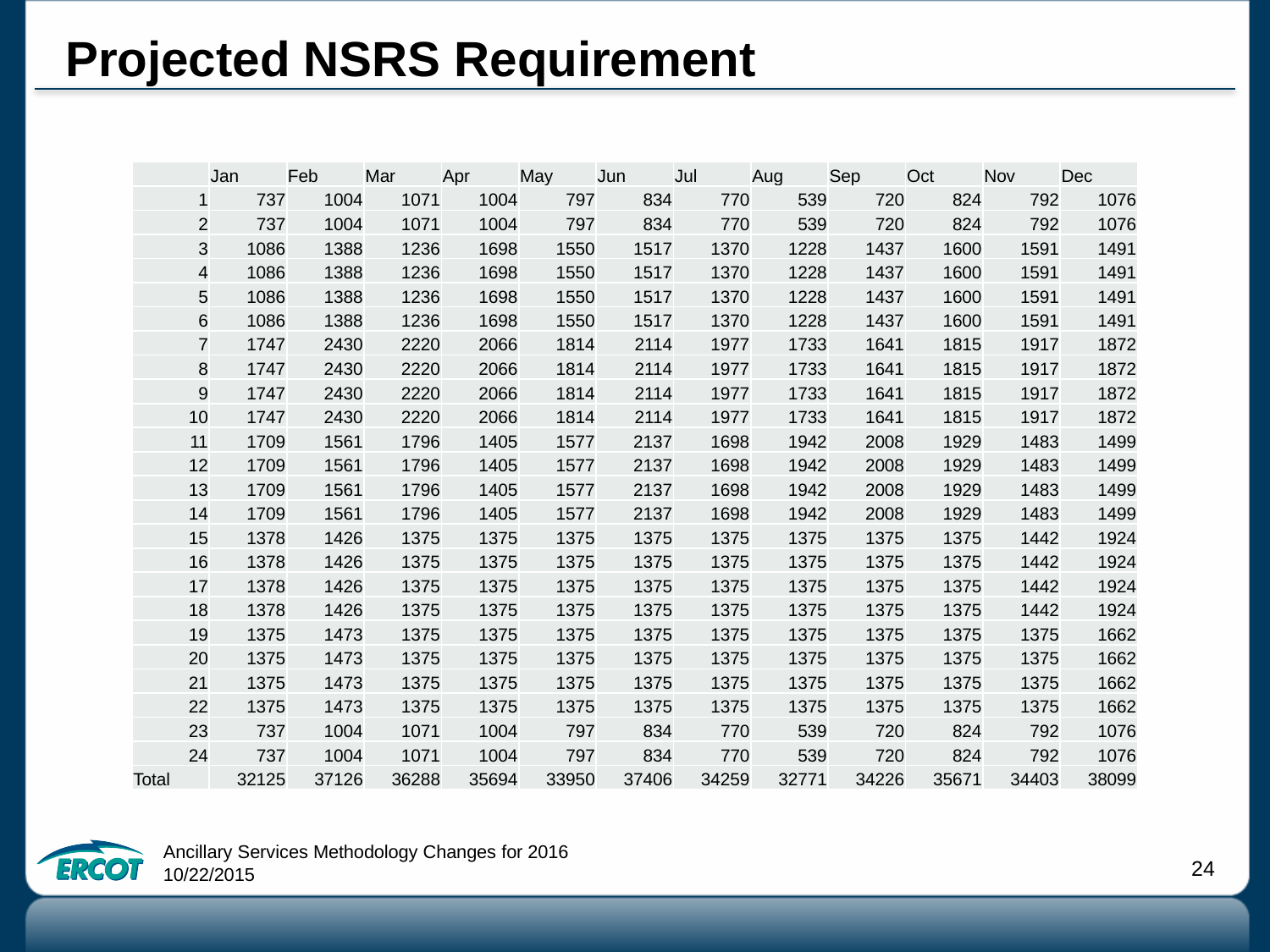

# Projected NSRS Requirement
|  | Jan | Feb | Mar | Apr | May | Jun | Jul | Aug | Sep | Oct | Nov | Dec |
| --- | --- | --- | --- | --- | --- | --- | --- | --- | --- | --- | --- | --- |
| 1 | 737 | 1004 | 1071 | 1004 | 797 | 834 | 770 | 539 | 720 | 824 | 792 | 1076 |
| 2 | 737 | 1004 | 1071 | 1004 | 797 | 834 | 770 | 539 | 720 | 824 | 792 | 1076 |
| 3 | 1086 | 1388 | 1236 | 1698 | 1550 | 1517 | 1370 | 1228 | 1437 | 1600 | 1591 | 1491 |
| 4 | 1086 | 1388 | 1236 | 1698 | 1550 | 1517 | 1370 | 1228 | 1437 | 1600 | 1591 | 1491 |
| 5 | 1086 | 1388 | 1236 | 1698 | 1550 | 1517 | 1370 | 1228 | 1437 | 1600 | 1591 | 1491 |
| 6 | 1086 | 1388 | 1236 | 1698 | 1550 | 1517 | 1370 | 1228 | 1437 | 1600 | 1591 | 1491 |
| 7 | 1747 | 2430 | 2220 | 2066 | 1814 | 2114 | 1977 | 1733 | 1641 | 1815 | 1917 | 1872 |
| 8 | 1747 | 2430 | 2220 | 2066 | 1814 | 2114 | 1977 | 1733 | 1641 | 1815 | 1917 | 1872 |
| 9 | 1747 | 2430 | 2220 | 2066 | 1814 | 2114 | 1977 | 1733 | 1641 | 1815 | 1917 | 1872 |
| 10 | 1747 | 2430 | 2220 | 2066 | 1814 | 2114 | 1977 | 1733 | 1641 | 1815 | 1917 | 1872 |
| 11 | 1709 | 1561 | 1796 | 1405 | 1577 | 2137 | 1698 | 1942 | 2008 | 1929 | 1483 | 1499 |
| 12 | 1709 | 1561 | 1796 | 1405 | 1577 | 2137 | 1698 | 1942 | 2008 | 1929 | 1483 | 1499 |
| 13 | 1709 | 1561 | 1796 | 1405 | 1577 | 2137 | 1698 | 1942 | 2008 | 1929 | 1483 | 1499 |
| 14 | 1709 | 1561 | 1796 | 1405 | 1577 | 2137 | 1698 | 1942 | 2008 | 1929 | 1483 | 1499 |
| 15 | 1378 | 1426 | 1375 | 1375 | 1375 | 1375 | 1375 | 1375 | 1375 | 1375 | 1442 | 1924 |
| 16 | 1378 | 1426 | 1375 | 1375 | 1375 | 1375 | 1375 | 1375 | 1375 | 1375 | 1442 | 1924 |
| 17 | 1378 | 1426 | 1375 | 1375 | 1375 | 1375 | 1375 | 1375 | 1375 | 1375 | 1442 | 1924 |
| 18 | 1378 | 1426 | 1375 | 1375 | 1375 | 1375 | 1375 | 1375 | 1375 | 1375 | 1442 | 1924 |
| 19 | 1375 | 1473 | 1375 | 1375 | 1375 | 1375 | 1375 | 1375 | 1375 | 1375 | 1375 | 1662 |
| 20 | 1375 | 1473 | 1375 | 1375 | 1375 | 1375 | 1375 | 1375 | 1375 | 1375 | 1375 | 1662 |
| 21 | 1375 | 1473 | 1375 | 1375 | 1375 | 1375 | 1375 | 1375 | 1375 | 1375 | 1375 | 1662 |
| 22 | 1375 | 1473 | 1375 | 1375 | 1375 | 1375 | 1375 | 1375 | 1375 | 1375 | 1375 | 1662 |
| 23 | 737 | 1004 | 1071 | 1004 | 797 | 834 | 770 | 539 | 720 | 824 | 792 | 1076 |
| 24 | 737 | 1004 | 1071 | 1004 | 797 | 834 | 770 | 539 | 720 | 824 | 792 | 1076 |
| Total | 32125 | 37126 | 36288 | 35694 | 33950 | 37406 | 34259 | 32771 | 34226 | 35671 | 34403 | 38099 |